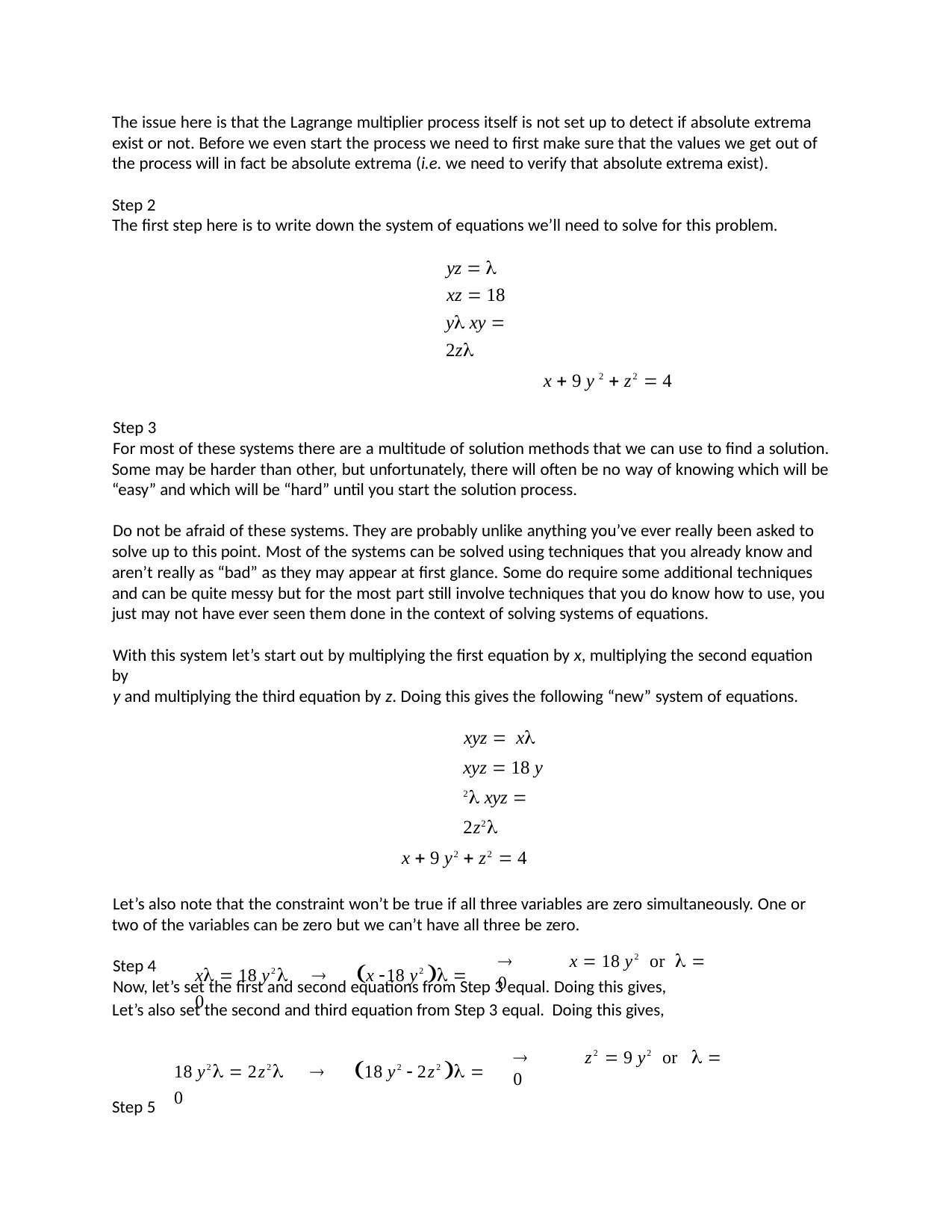

The issue here is that the Lagrange multiplier process itself is not set up to detect if absolute extrema  exist or not. Before we even start the process we need to first make sure that the values we get out of  the process will in fact be absolute extrema (i.e. we need to verify that absolute extrema exist).

Step 2
The first step here is to write down the system of equations we’ll need to solve for this problem.

yz = λ
xz = 18 yλ xy = 2zλ
x + 9 y 2  + z2  = 4

Step 3
For most of these systems there are a multitude of solution methods that we can use to find a solution.  Some may be harder than other, but unfortunately, there will often be no way of knowing which will be  “easy” and which will be “hard” until you start the solution process.

Do not be afraid of these systems. They are probably unlike anything you’ve ever really been asked to  solve up to this point. Most of the systems can be solved using techniques that you already know and  aren’t really as “bad” as they may appear at first glance. Some do require some additional techniques  and can be quite messy but for the most part still involve techniques that you do know how to use, you  just may not have ever seen them done in the context of solving systems of equations.

With this system let’s start out by multiplying the first equation by x, multiplying the second equation by
y and multiplying the third equation by z. Doing this gives the following “new” system of equations.
xyz = xλ xyz = 18 y 2λ xyz = 2z2λ
x + 9 y2  + z2  = 4

Let’s also note that the constraint won’t be true if all three variables are zero simultaneously. One or  two of the variables can be zero but we can’t have all three be zero.

Step 4
Now, let’s set the first and second equations from Step 3 equal. Doing this gives,
xλ = 18 y2λ	→	(x −18 y2 )λ = 0
→	x = 18 y2    or  λ = 0
Let’s also set the second and third equation from Step 3 equal. Doing this gives,
18 y2λ = 2z2λ	→	(18 y2  − 2z2 )λ = 0
→	z2  = 9 y2    or   λ = 0
Step 5